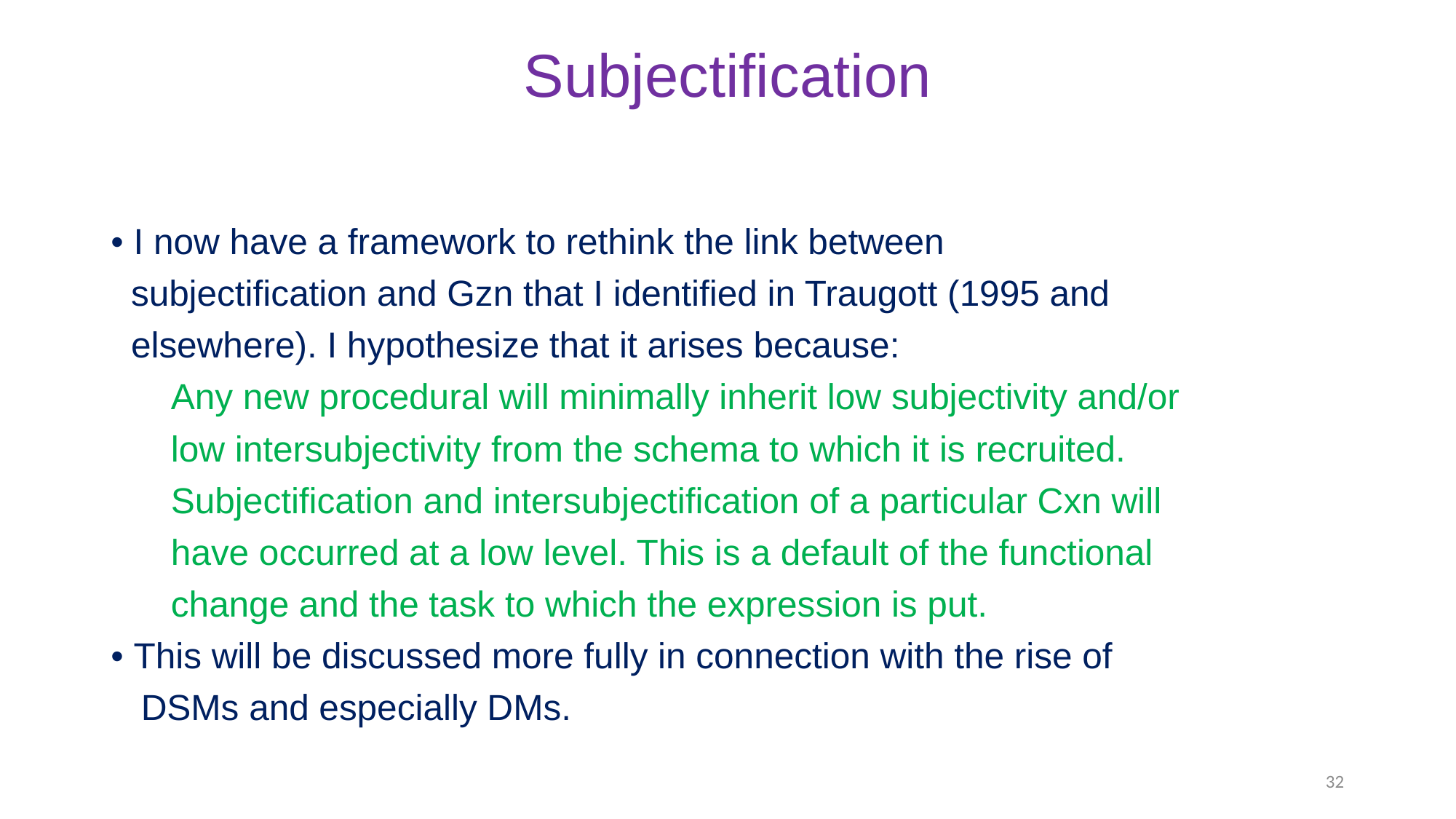

# Subjectification
• I now have a framework to rethink the link between
  subjectification and Gzn that I identified in Traugott (1995 and
  elsewhere). I hypothesize that it arises because:
      Any new procedural will minimally inherit low subjectivity and/or
      low intersubjectivity from the schema to which it is recruited.
      Subjectification and intersubjectification of a particular Cxn will
      have occurred at a low level. This is a default of the functional
      change and the task to which the expression is put.
• This will be discussed more fully in connection with the rise of
   DSMs and especially DMs.

32